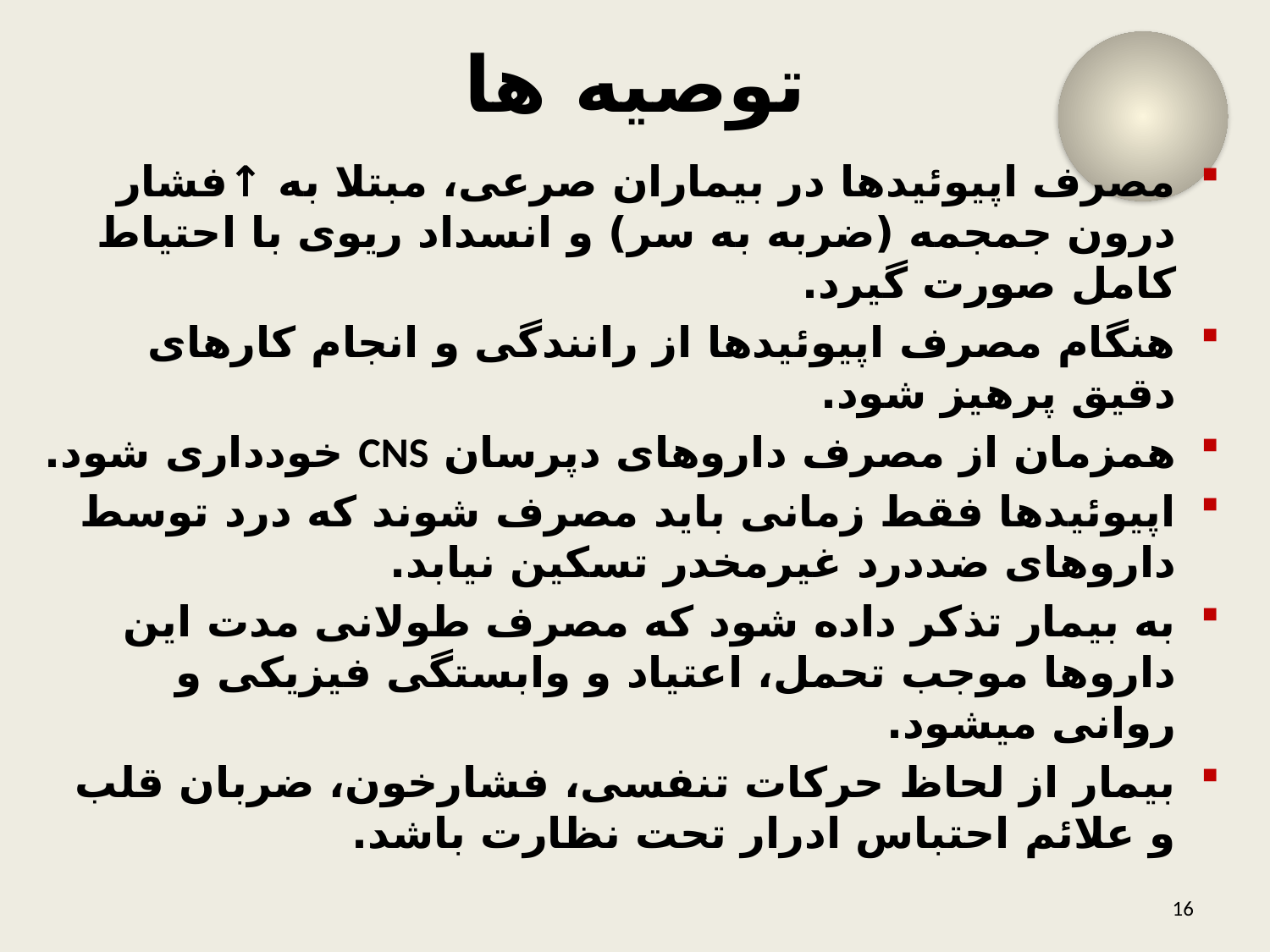

# توصیه ها
مصرف اپیوئیدها در بیماران صرعی، مبتلا به ↑فشار درون جمجمه (ضربه به سر) و انسداد ریوی با احتیاط کامل صورت گیرد.
هنگام مصرف اپیوئیدها از رانندگی و انجام کارهای دقیق پرهیز شود.
همزمان از مصرف داروهای دپرسان CNS خودداری شود.
اپیوئیدها فقط زمانی باید مصرف شوند که درد توسط داروهای ضددرد غیرمخدر تسکین نیابد.
به بیمار تذکر داده شود که مصرف طولانی مدت این داروها موجب تحمل، اعتیاد و وابستگی فیزیکی و روانی میشود.
بیمار از لحاظ حرکات تنفسی، فشارخون، ضربان قلب و علائم احتباس ادرار تحت نظارت باشد.

16